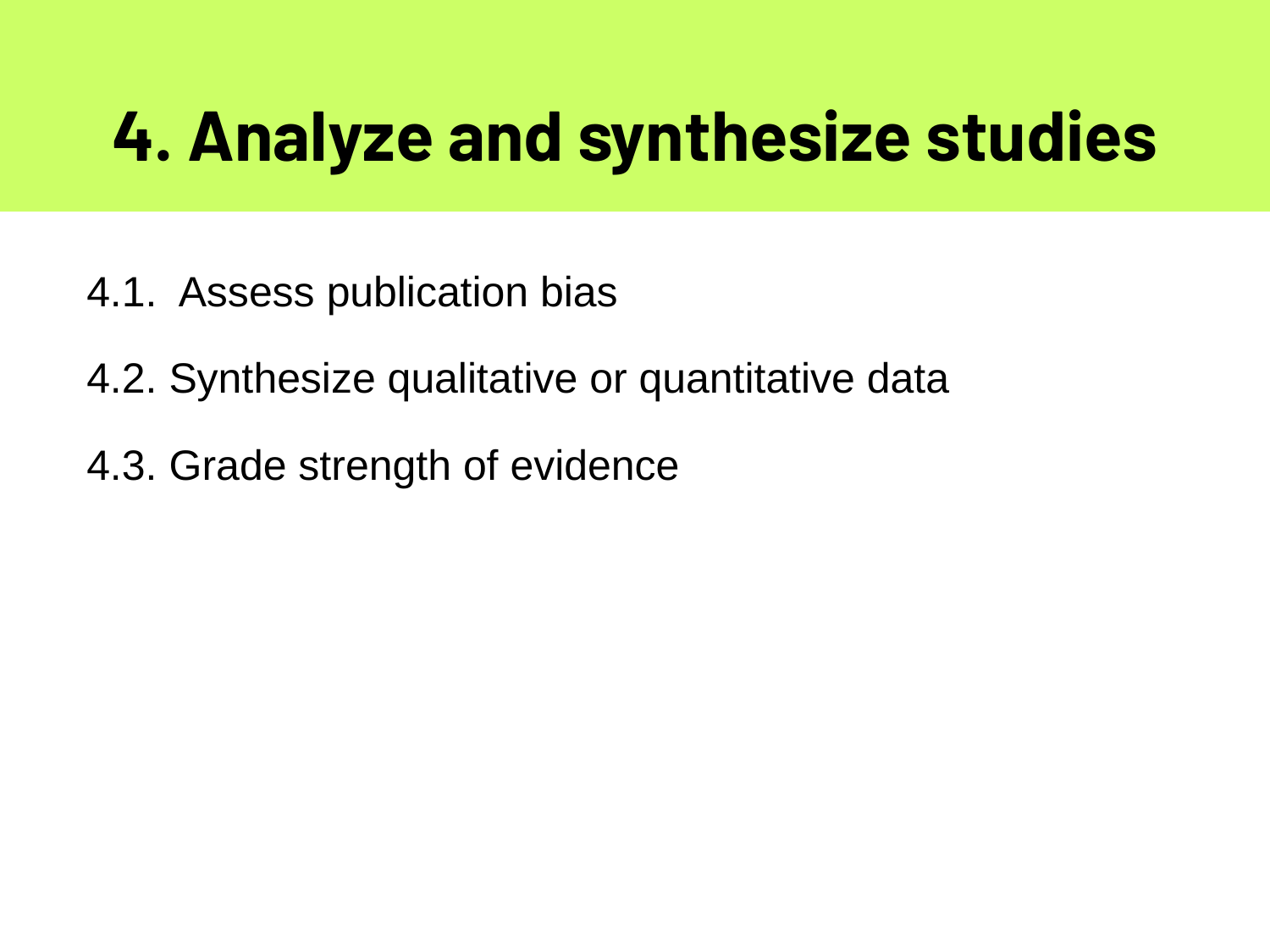

4. Analyze and synthesize studies

4.1.  Assess publication bias
4.2. Synthesize qualitative or quantitative data
4.3. Grade strength of evidence